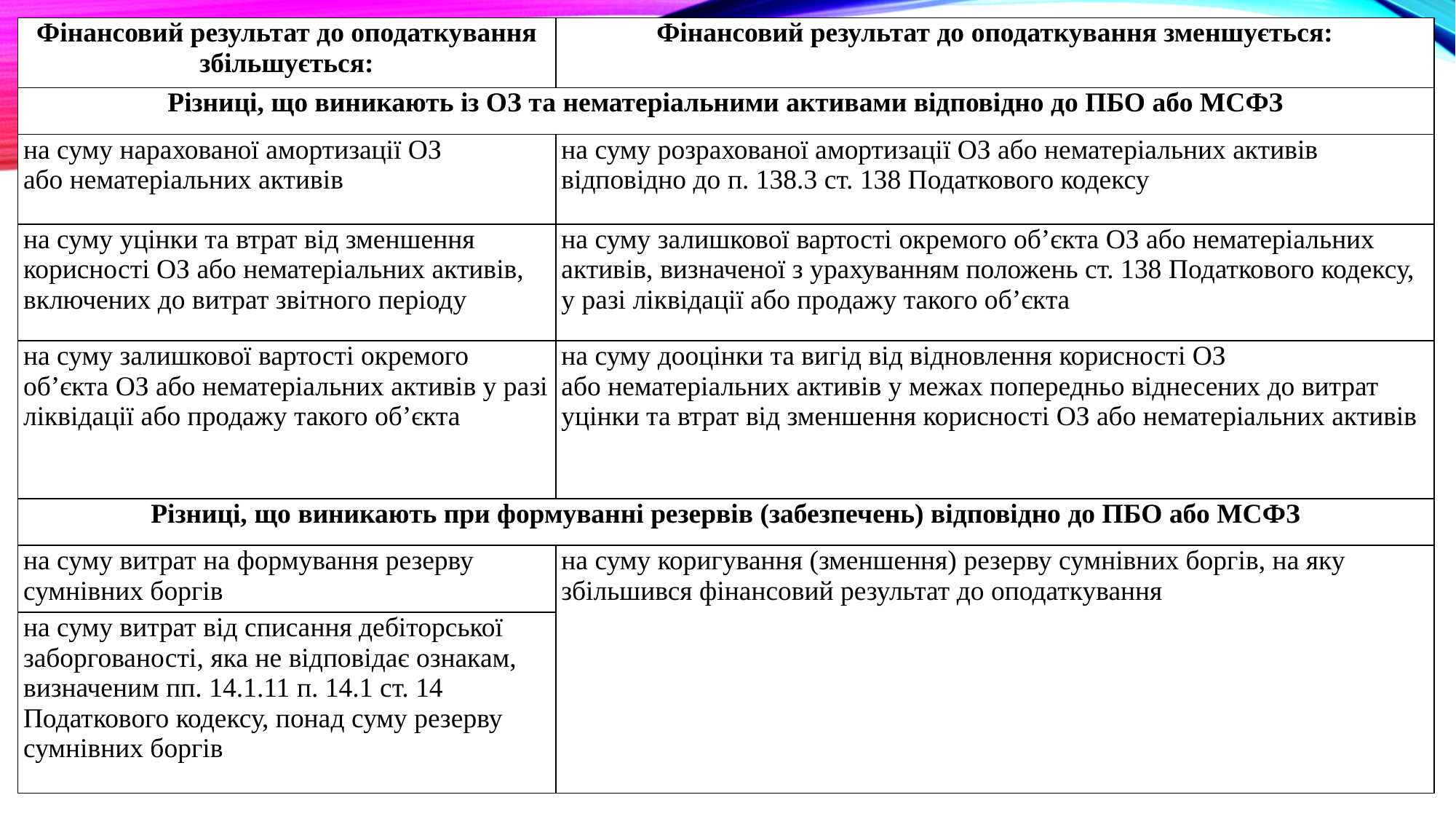

| Фінансовий результат до оподаткування збільшується: | Фінансовий результат до оподаткування зменшується: |
| --- | --- |
| Різниці, що виникають із ОЗ та нематеріальними активами відповідно до ПБО або МСФЗ |  |
| на суму нарахованої амортизації ОЗ або нематеріальних активів | на суму розрахованої амортизації ОЗ або нематеріальних активів відповідно до п. 138.3 ст. 138 Податкового кодексу |
| на суму уцінки та втрат від зменшення корисності ОЗ або нематеріальних активів, включених до витрат звітного періоду | на суму залишкової вартості окремого об’єкта ОЗ або нематеріальних активів, визначеної з урахуванням положень ст. 138 Податкового кодексу, у разі ліквідації або продажу такого об’єкта |
| на суму залишкової вартості окремого об’єкта ОЗ або нематеріальних активів у разі ліквідації або продажу такого об’єкта | на суму дооцінки та вигід від відновлення корисності ОЗ або нематеріальних активів у межах попередньо віднесених до витрат уцінки та втрат від зменшення корисності ОЗ або нематеріальних активів |
| Різниці, що виникають при формуванні резервів (забезпечень) відповідно до ПБО або МСФЗ |  |
| на суму витрат на формування резерву сумнівних боргів | на суму коригування (зменшення) резерву сумнівних боргів, на яку збільшився фінансовий результат до оподаткування |
| на суму витрат від списання дебіторської заборгованості, яка не відповідає ознакам, визначеним пп. 14.1.11 п. 14.1 ст. 14 Податкового кодексу, понад суму резерву сумнівних боргів |  |